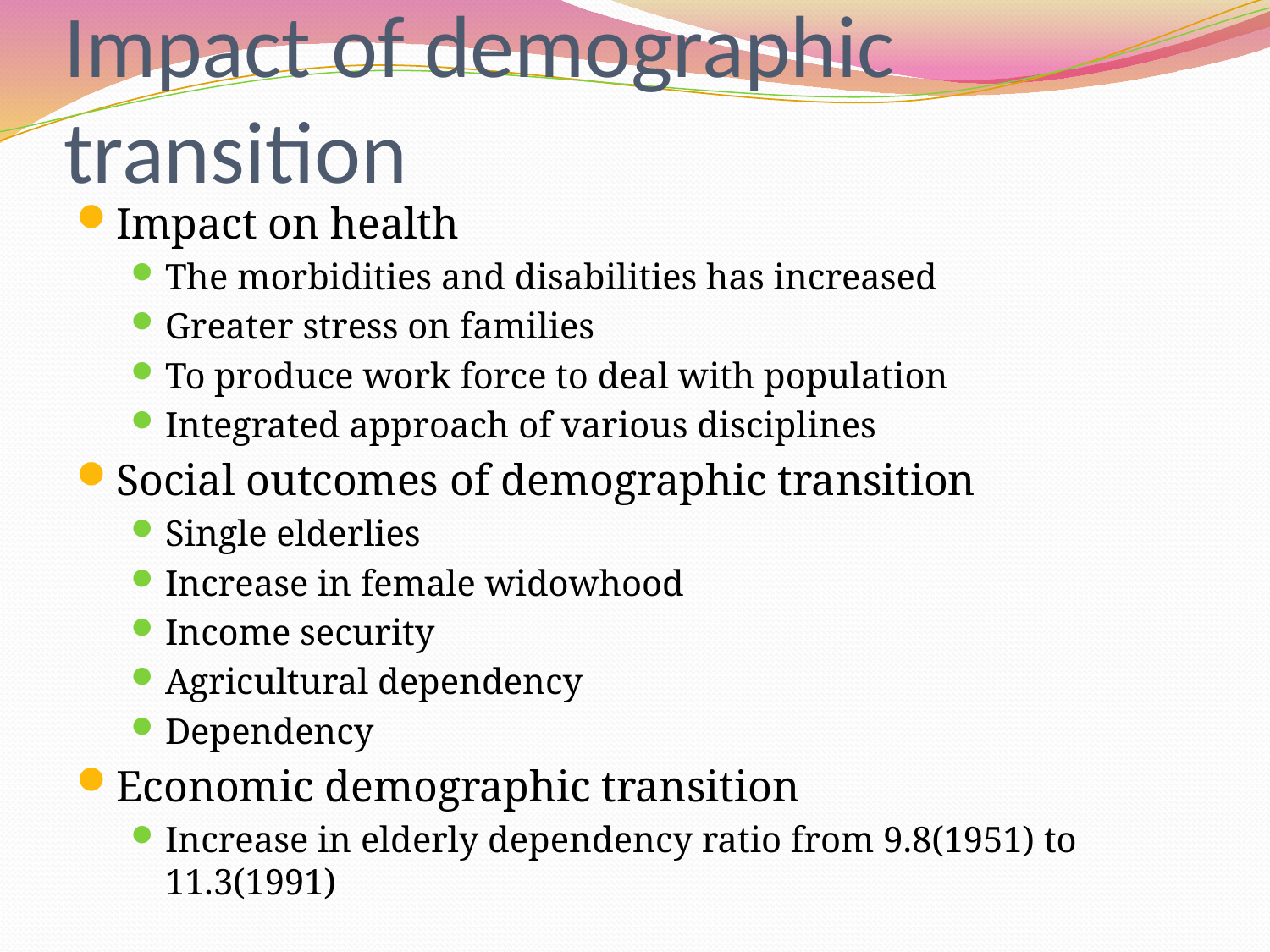

# Impact of demographic transition
Impact on health
The morbidities and disabilities has increased
Greater stress on families
To produce work force to deal with population
Integrated approach of various disciplines
Social outcomes of demographic transition
Single elderlies
Increase in female widowhood
Income security
Agricultural dependency
Dependency
Economic demographic transition
Increase in elderly dependency ratio from 9.8(1951) to 11.3(1991)